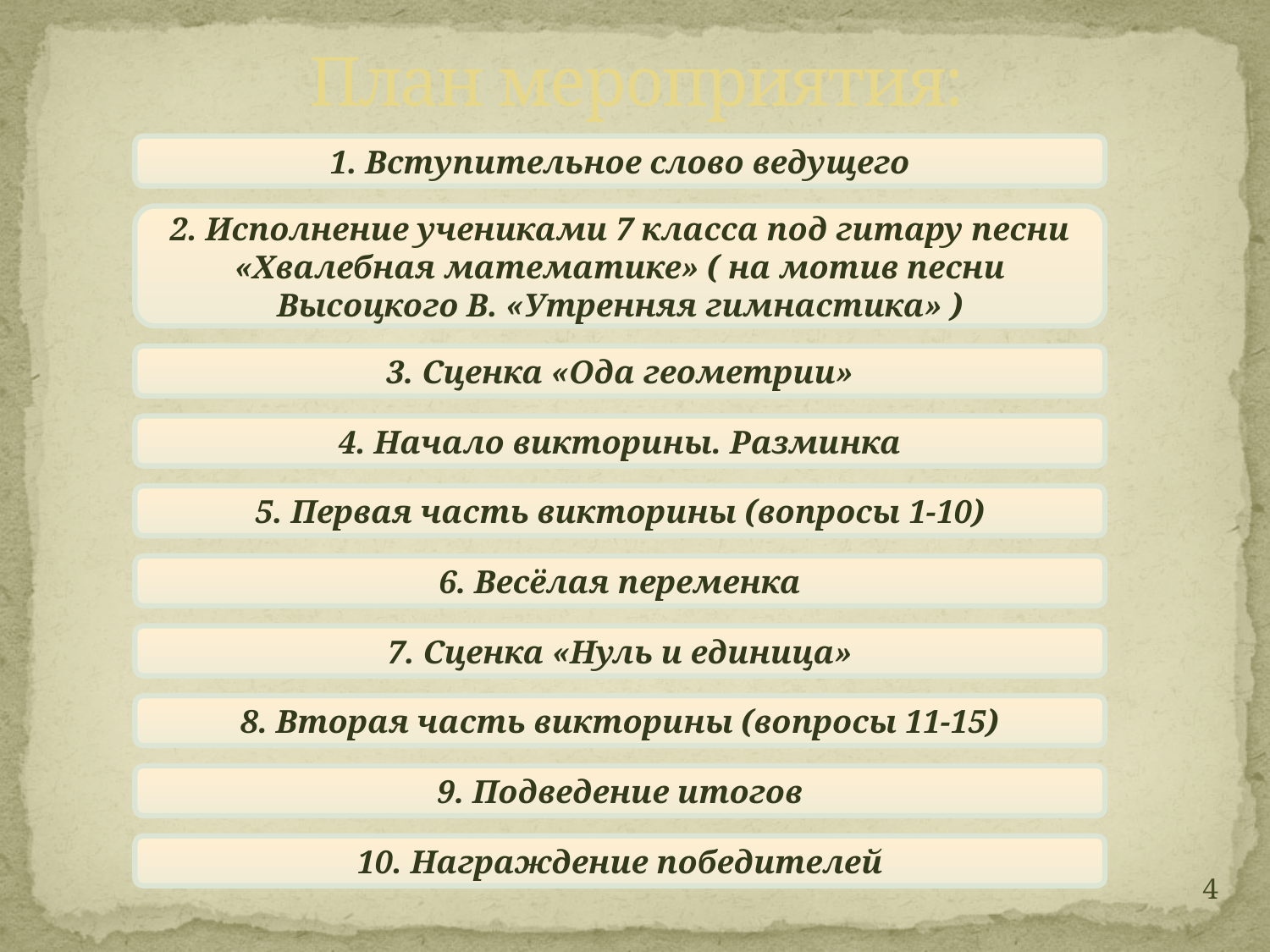

План мероприятия:
1. Вступительное слово ведущего
2. Исполнение учениками 7 класса под гитару песни «Хвалебная математике» ( на мотив песни Высоцкого В. «Утренняя гимнастика» )
3. Сценка «Ода геометрии»
4. Начало викторины. Разминка
5. Первая часть викторины (вопросы 1-10)
6. Весёлая переменка
7. Сценка «Нуль и единица»
8. Вторая часть викторины (вопросы 11-15)
9. Подведение итогов
10. Награждение победителей
4